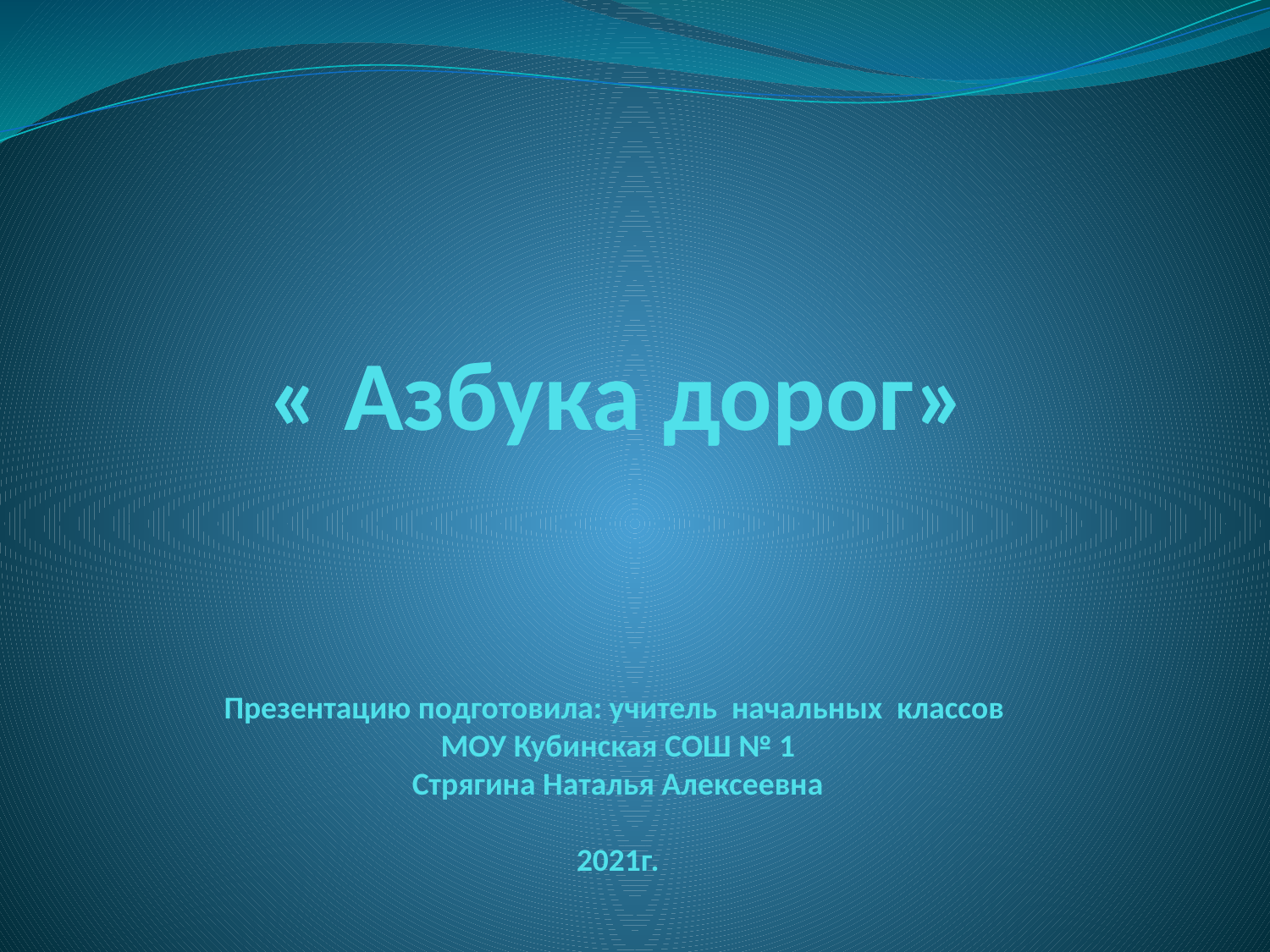

# « Азбука дорог» Презентацию подготовила: учитель  начальных  классов МОУ Кубинская СОШ № 1 Стрягина Наталья Алексеевна 2021г.